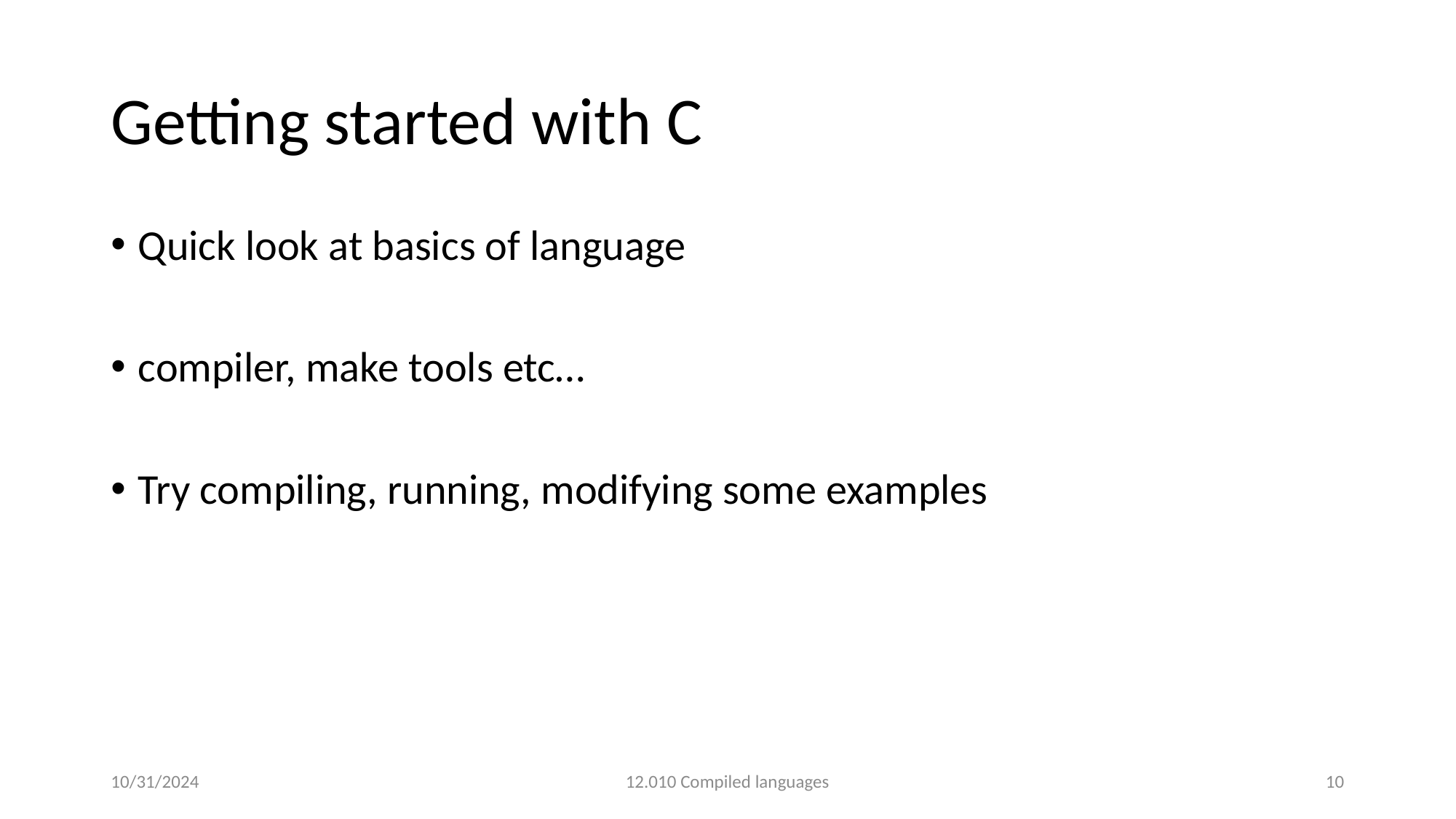

# Getting started with C
Quick look at basics of language

compiler, make tools etc…

Try compiling, running, modifying some examples
10/31/2024
12.010 Compiled languages
10